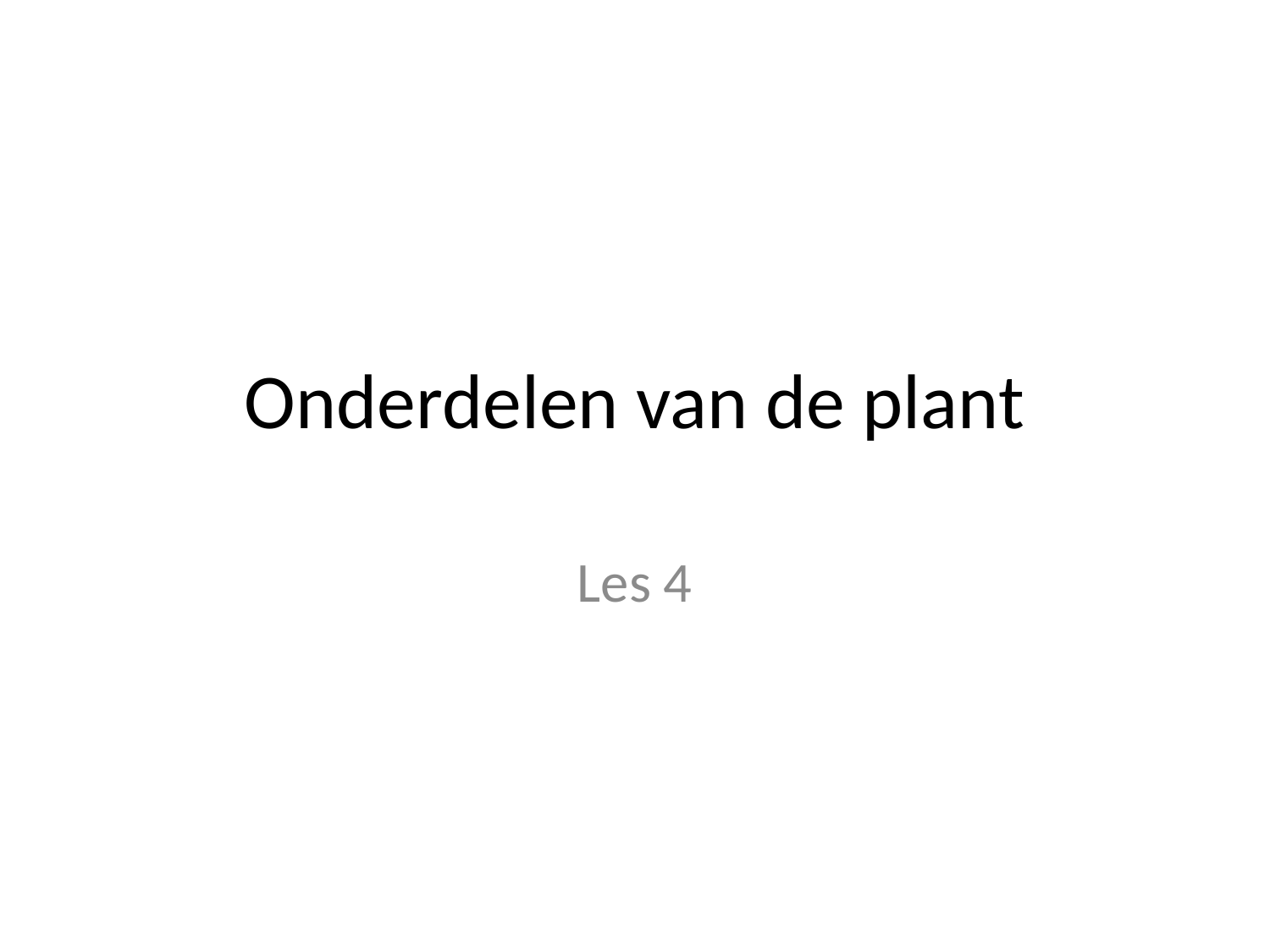

# Onderdelen van de plant
Les 4